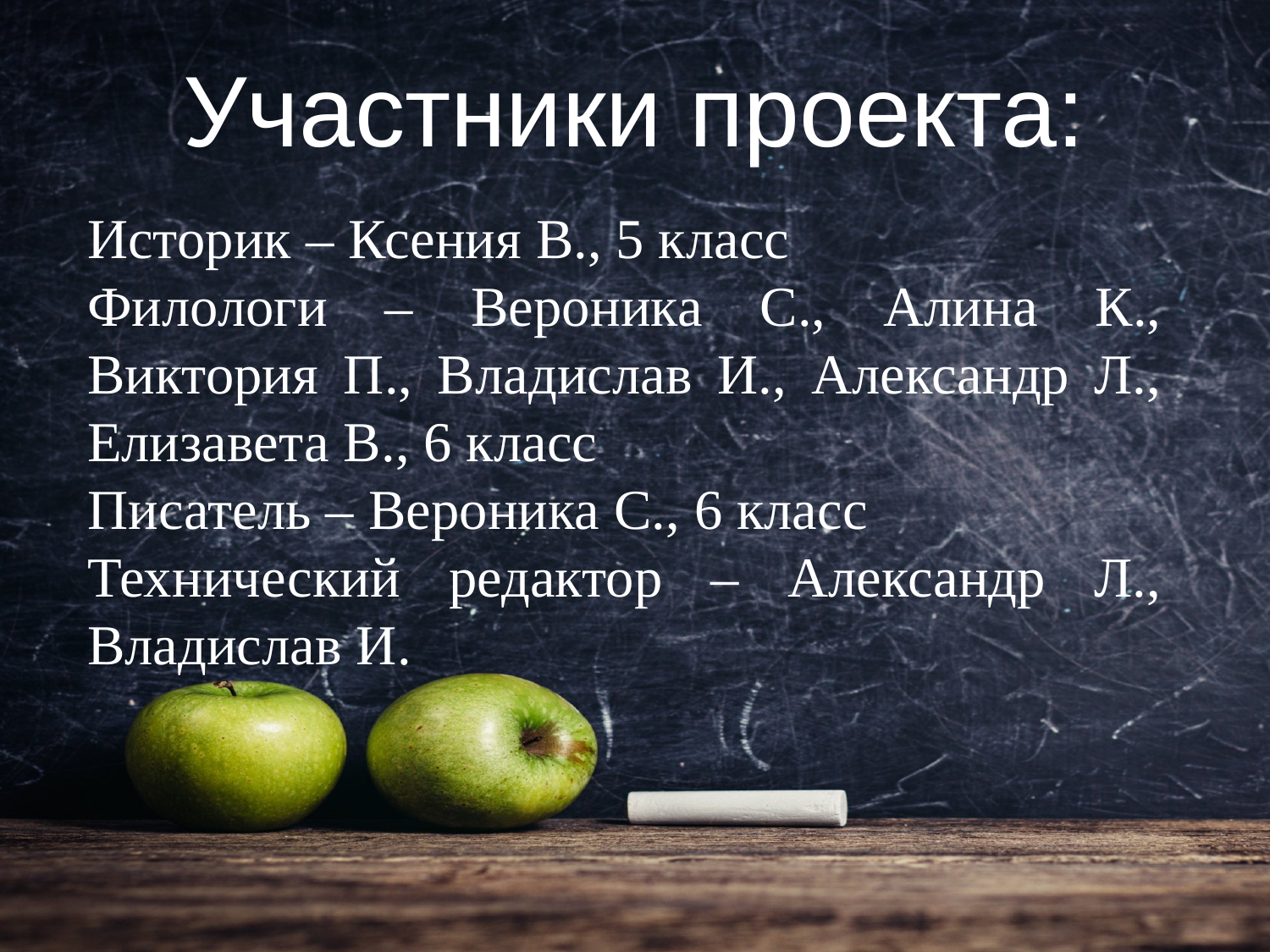

Участники проекта:
Историк – Ксения В., 5 класс
Филологи – Вероника С., Алина К., Виктория П., Владислав И., Александр Л., Елизавета В., 6 класс
Писатель – Вероника С., 6 класс
Технический редактор – Александр Л., Владислав И.